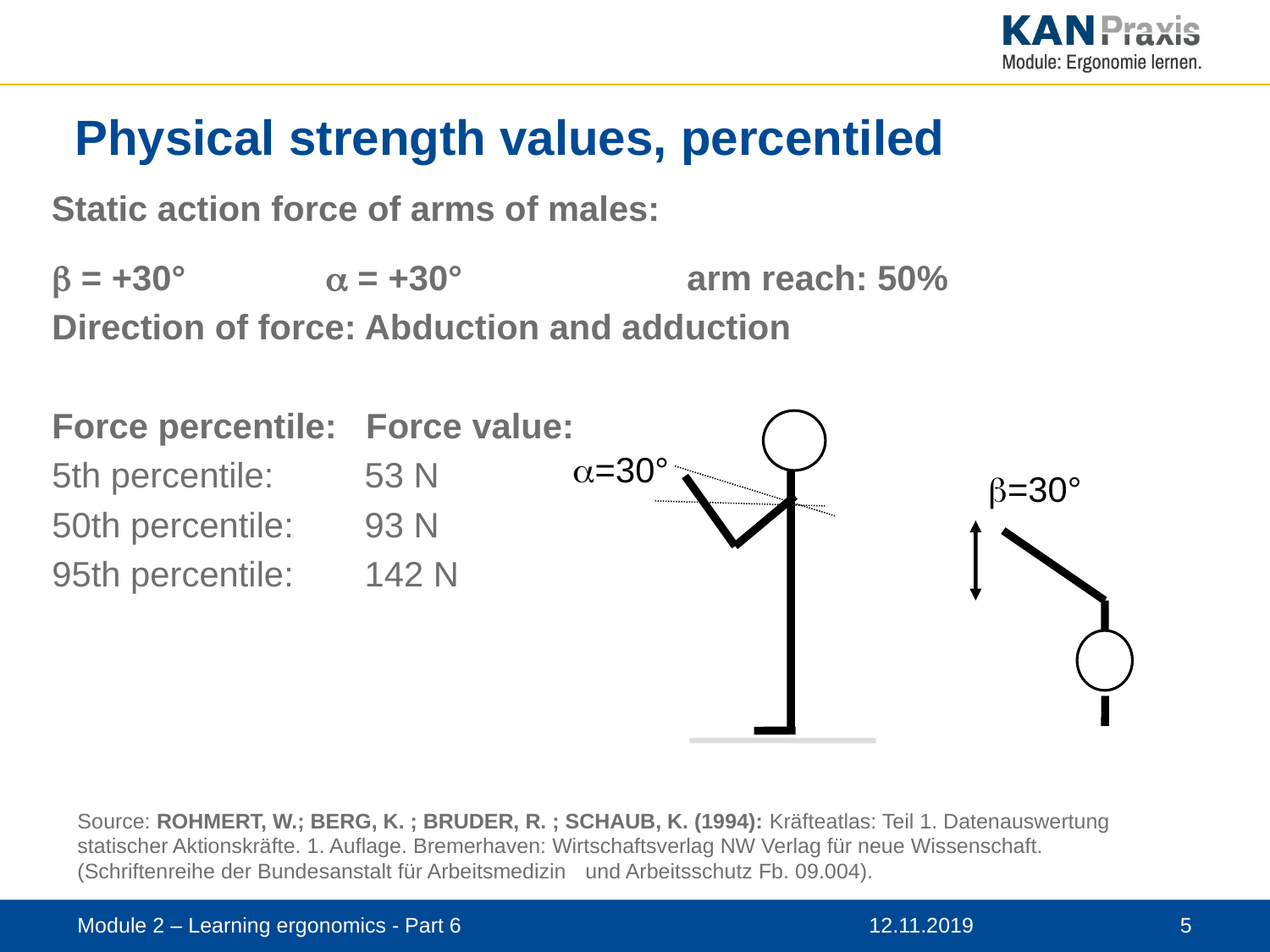

# Physical strength values, percentiled
Static action force of arms of males:
β = +30° 	α = +30° 		arm reach: 50%
Direction of force: Abduction and adduction

Force percentile:   Force value:
5th percentile: 	    53 N
50th percentile: 	    93 N
95th percentile:  	    142 N

α=30°
β=30°

Source: ROHMERT, W.; BERG, K. ; BRUDER, R. ; SCHAUB, K. (1994): Kräfteatlas: Teil 1. Datenauswertung statischer Aktionskräfte. 1. Auflage. Bremerhaven: Wirtschaftsverlag NW Verlag für neue Wissenschaft. (Schriftenreihe der Bundesanstalt für Arbeitsmedizin 	und Arbeitsschutz Fb. 09.004).
Module 2 – Learning ergonomics - Part 6
12.11.2019
 5